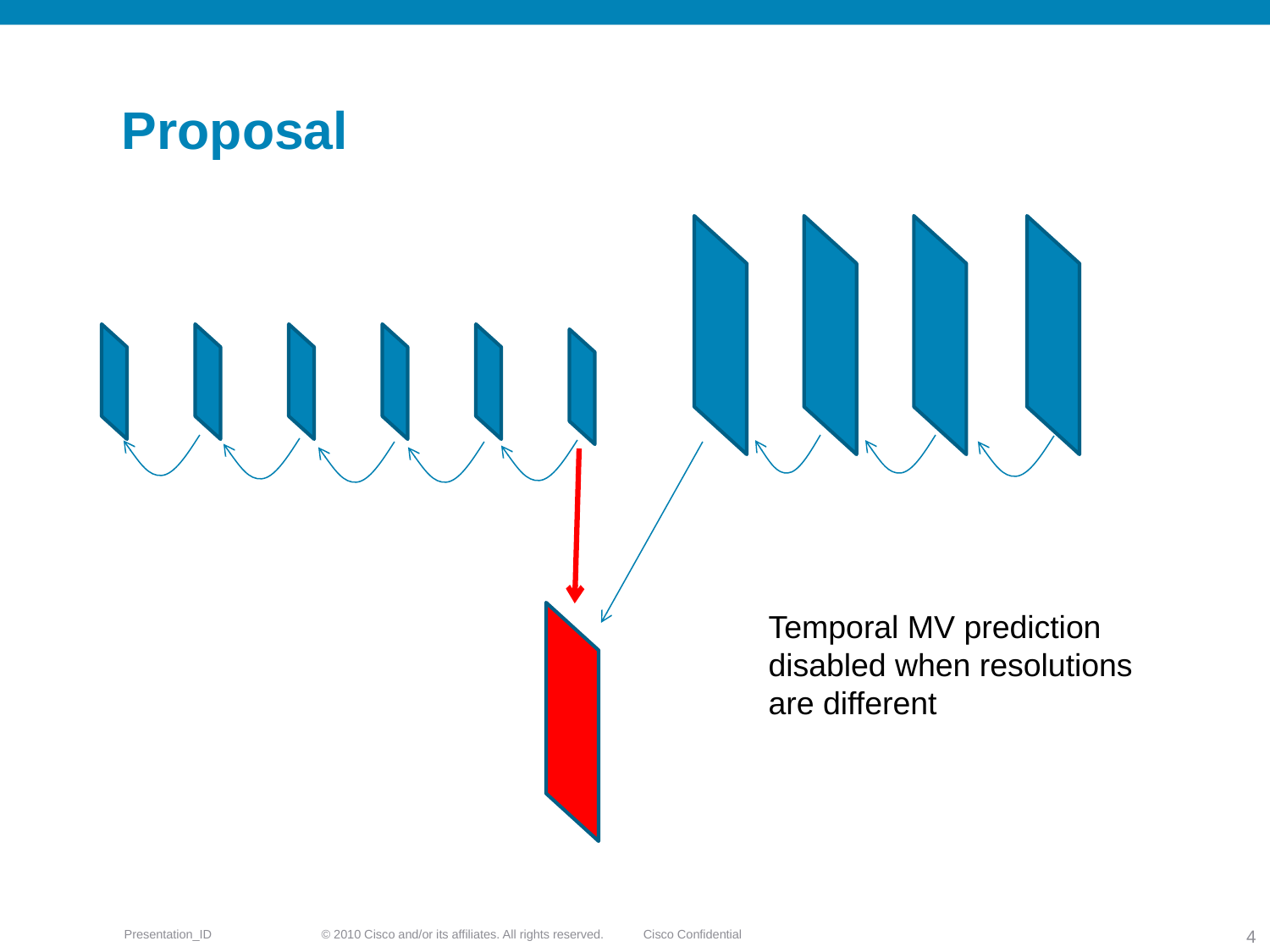

# Proposal

Temporal MV prediction
disabled when resolutions
are different